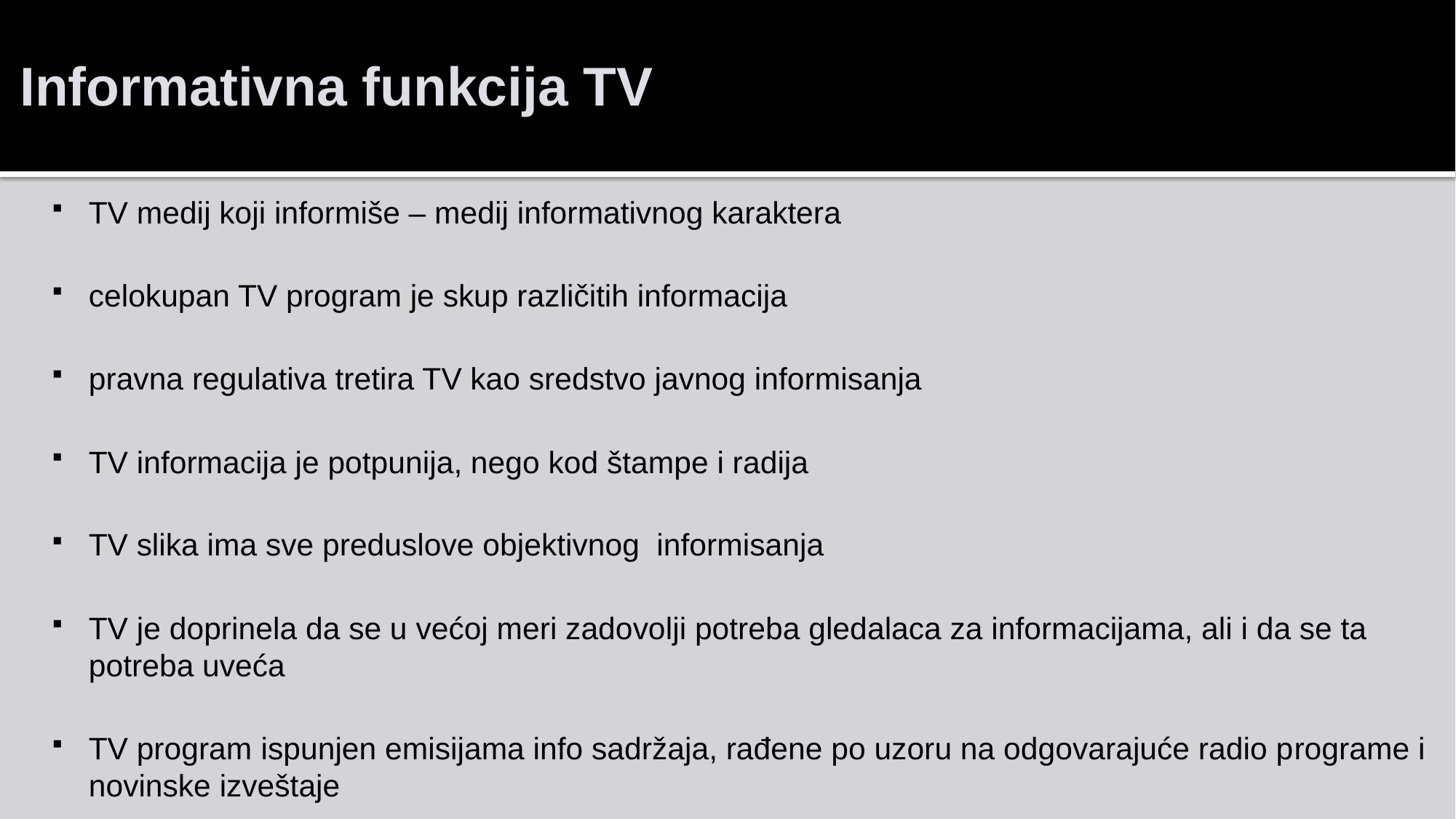

# Informativna funkcija TV
TV medij koji informiše – medij informativnog karaktera

celokupan TV program je skup različitih informacija

pravna regulativa tretira TV kao sredstvo javnog informisanja

TV informacija je potpunija, nego kod štampe i radija

TV slika ima sve preduslove objektivnog  informisanja

TV je doprinela da se u većoj meri zadovolji potreba gledalaca za informacijama, ali i da se ta potreba uveća

TV program ispunjen emisijama info sadržaja, rađene po uzoru na odgovarajuće radio programe i novinske izveštaje